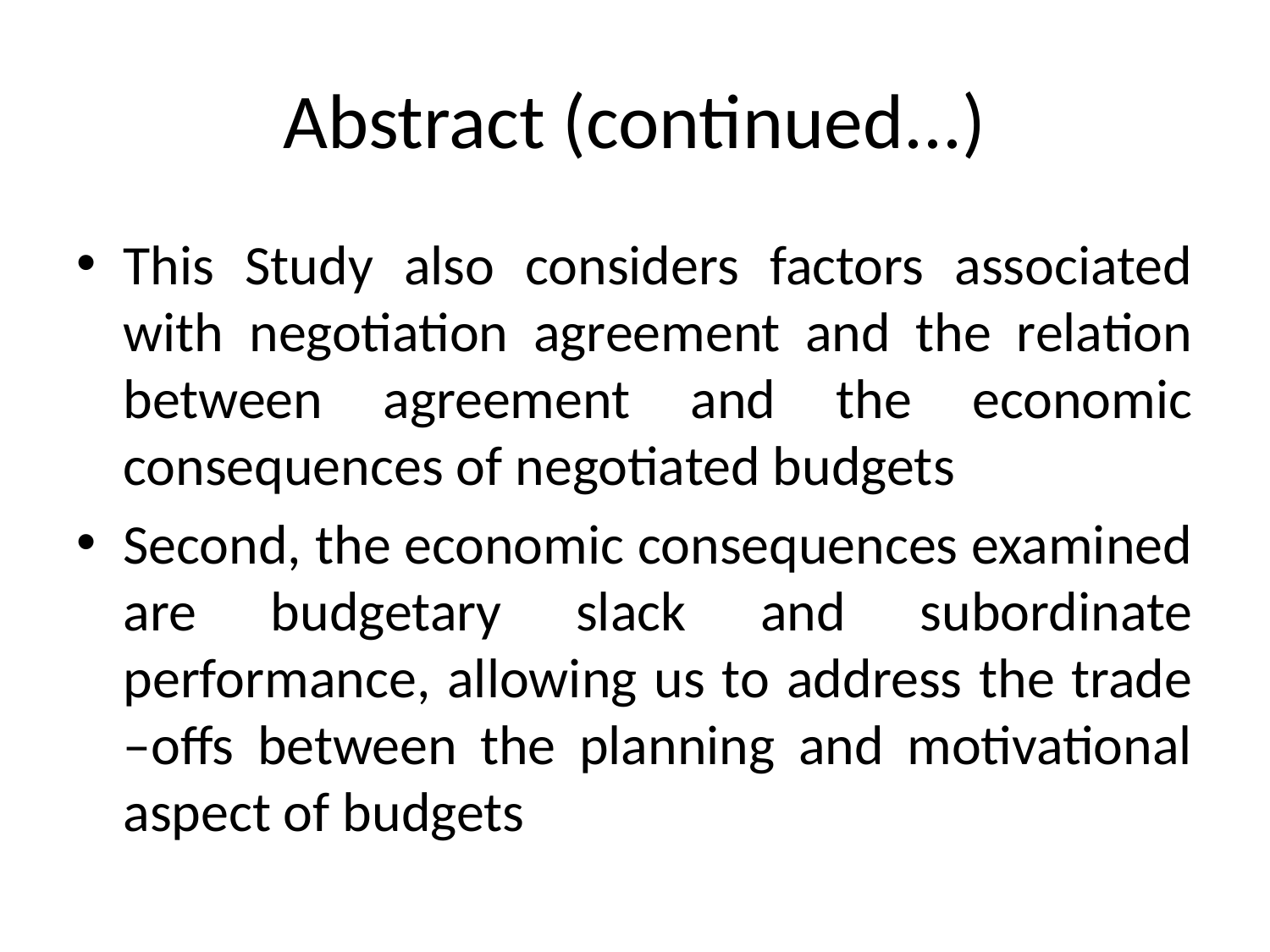

# Abstract (continued...)
This Study also considers factors associated with negotiation agreement and the relation between agreement and the economic consequences of negotiated budgets
Second, the economic consequences examined are budgetary slack and subordinate performance, allowing us to address the trade –offs between the planning and motivational aspect of budgets